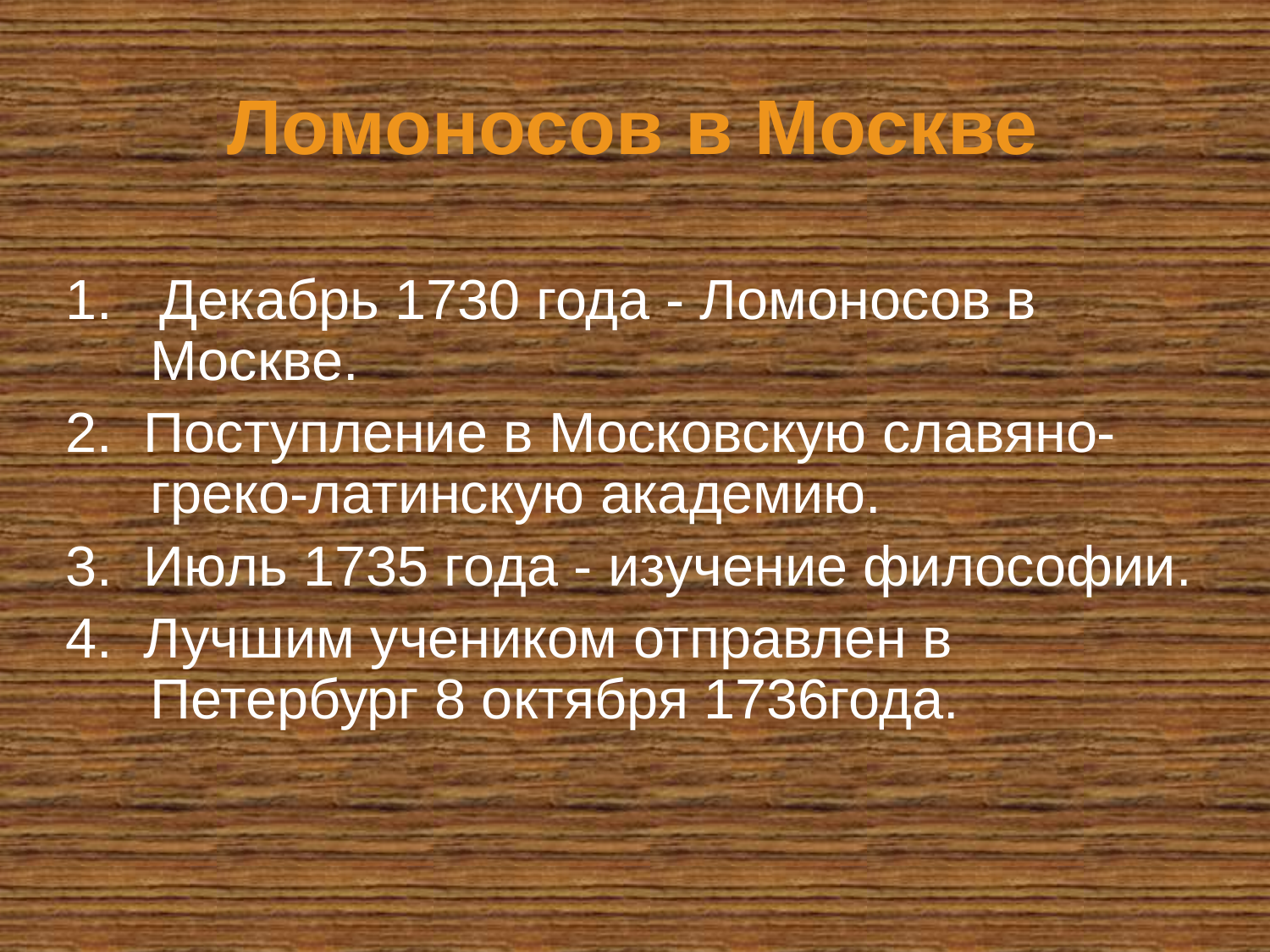

# Ломоносов в Москве
1.   Декабрь 1730 года - Ломоносов в Москве.
2.  Поступление в Московскую славяно-греко-латинскую академию.
3.  Июль 1735 года - изучение философии.
4.  Лучшим учеником отправлен в Петербург 8 октября 1736года.